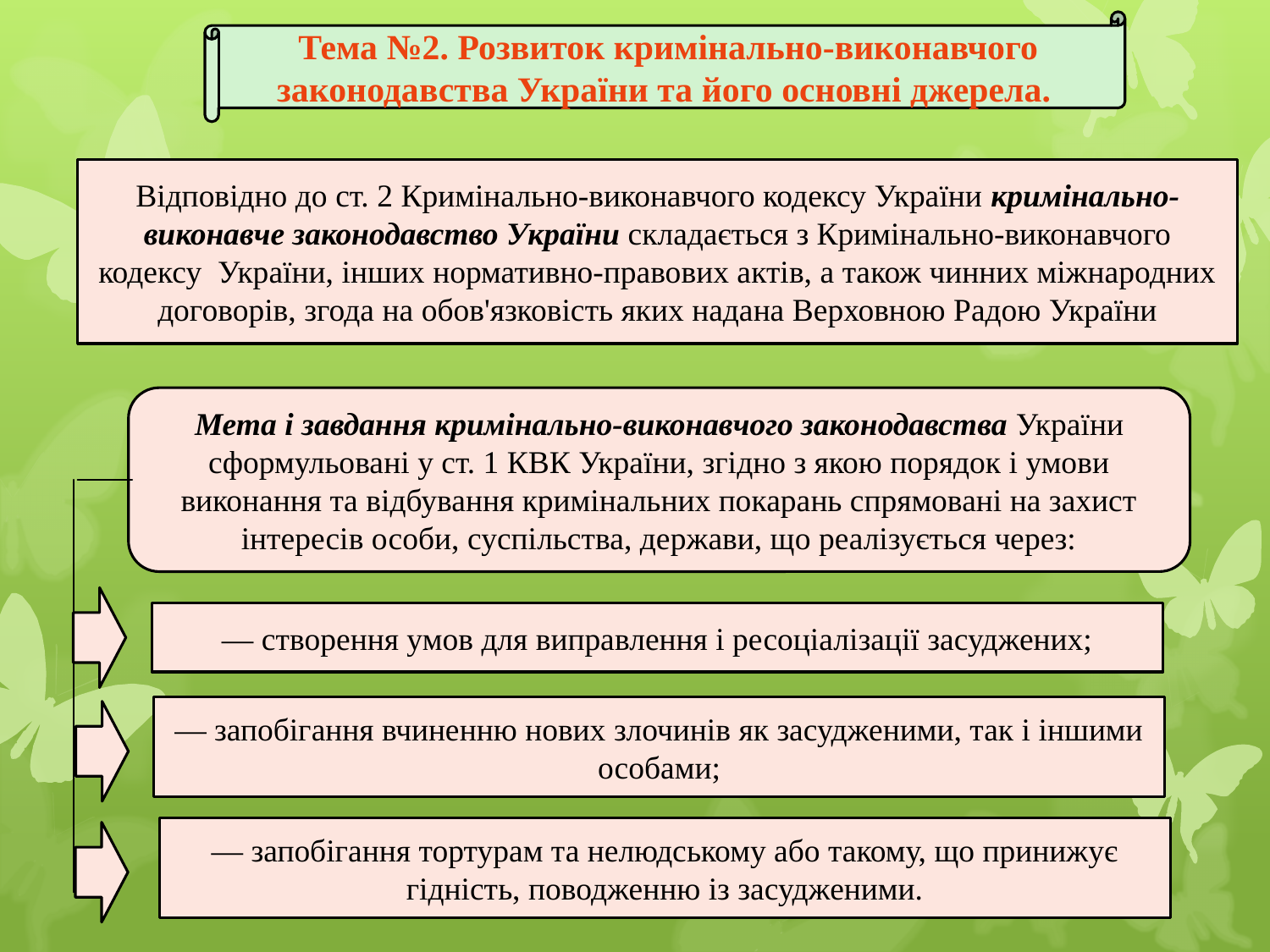

Тема №2. Розвиток кримінально-виконавчого законодавства України та його основні джерела.
Відповідно до ст. 2 Кримінально-виконавчого кодексу України кримінально-виконавче законодавство України складається з Кримінально-виконавчого кодексу  України, інших нормативно-правових актів, а також чинних міжнародних договорів, згода на обов'язковість яких надана Верховною Радою України
Мета і завдання кримінально-виконавчого законодавства України сформульовані у ст. 1 КВК України, згідно з якою порядок і умови виконання та відбування кримінальних покарань спрямовані на захист інтересів особи, суспільства, держави, що реалізується через:

— створення умов для виправлення і ресоціалізації засуджених;
— запобігання вчиненню нових злочинів як засудженими, так і іншими особами;

— запобігання тортурам та нелюдському або такому, що принижує гідність, поводженню із засудженими.